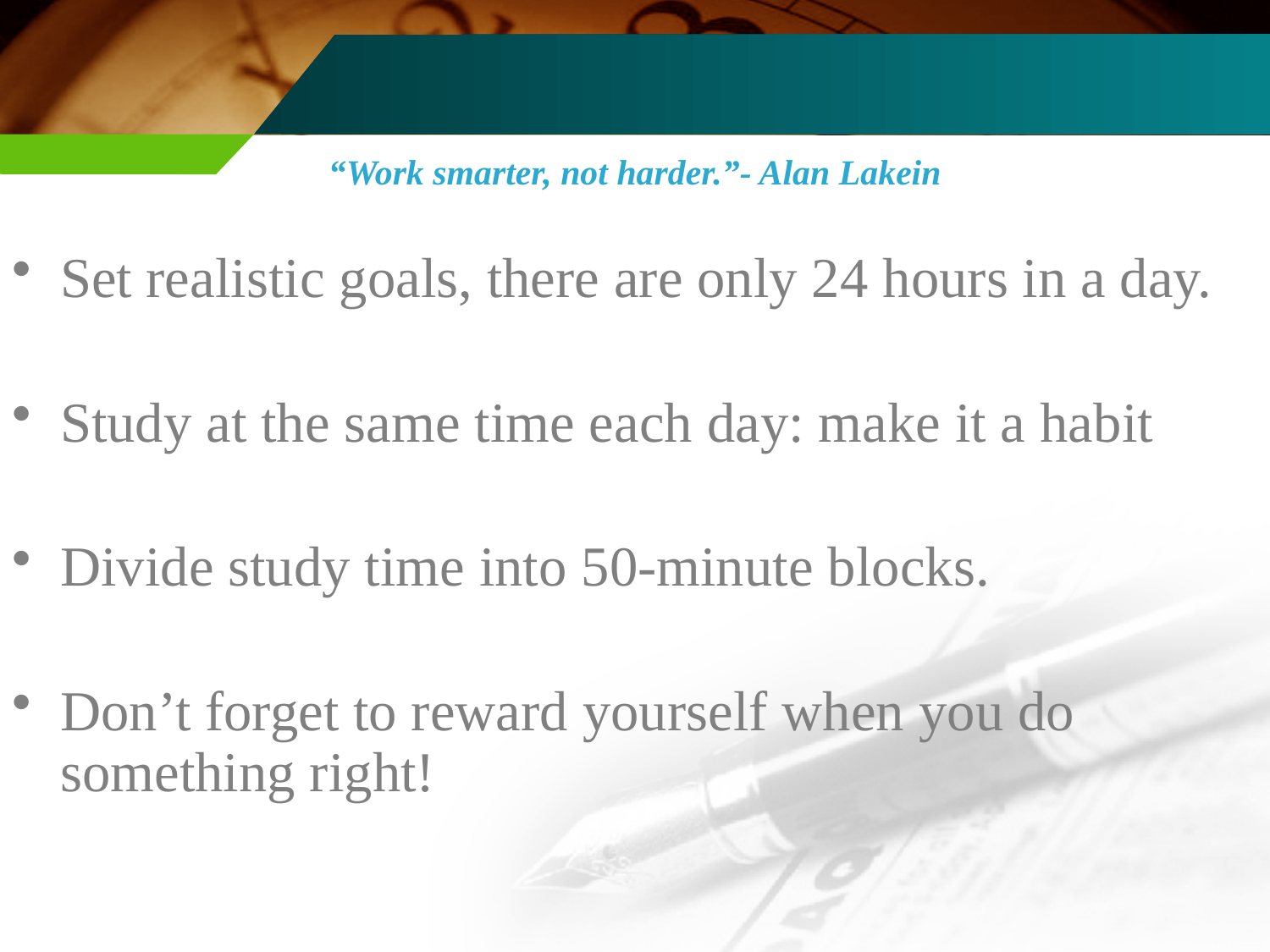

“Work smarter, not harder.”- Alan Lakein

Set realistic goals, there are only 24 hours in a day.

Study at the same time each day: make it a habit

Divide study time into 50-minute blocks.

Don’t forget to reward yourself when you do something right!